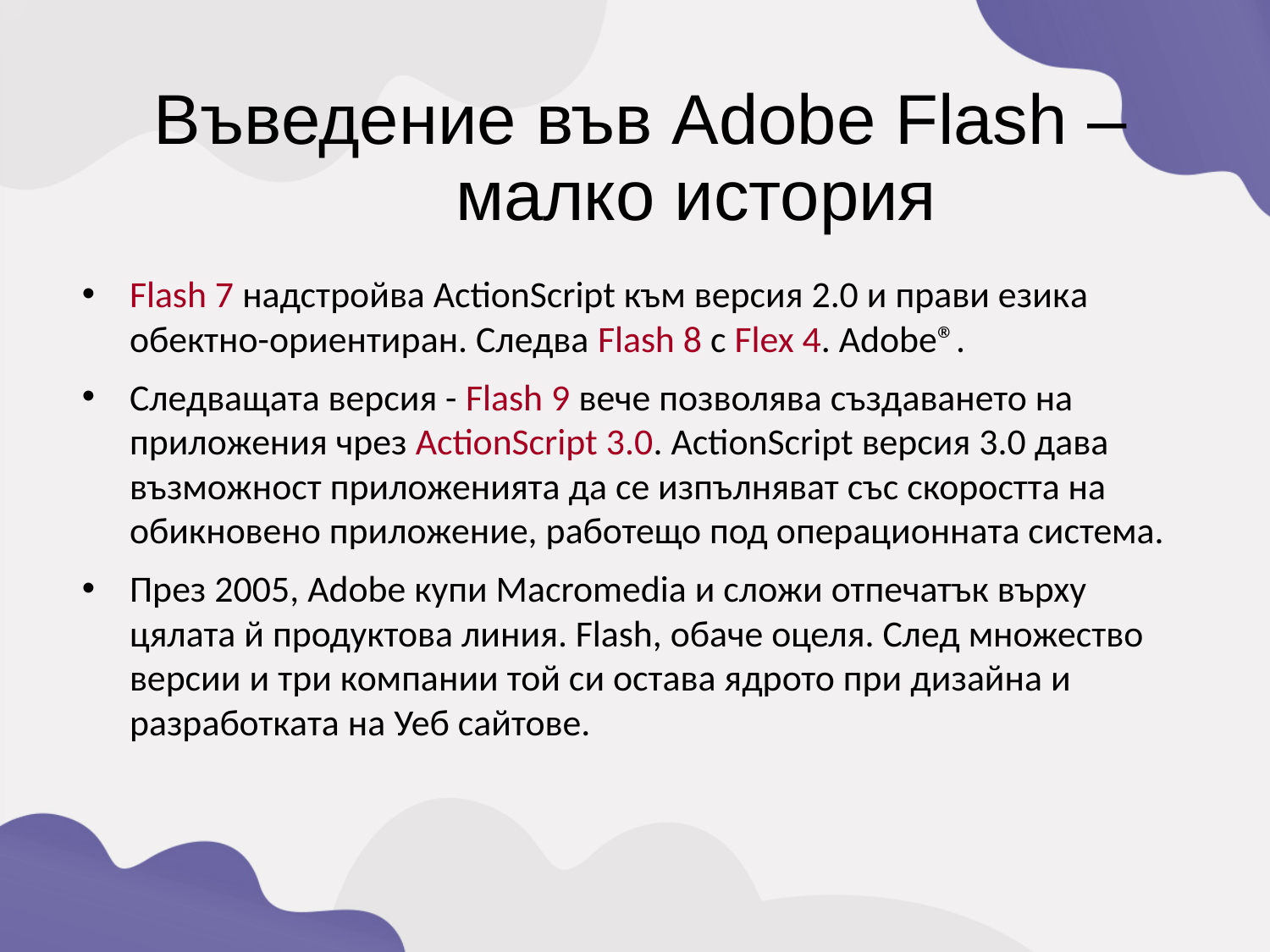

Въведение във Adobe Flash – малко история

Flash 7 надстройва ActionScript към версия 2.0 и прави езикa обектно-ориентиран. Следва Flash 8 с Flex 4. Adobe®.
Следващата версия - Flash 9 вече позволява създаването на приложения чрез ActionScript 3.0. ActionScript версия 3.0 дава възможност приложенията да се изпълняват със скоростта на обикновено приложение, работещо под операционната система.
През 2005, Adobe купи Macromedia и сложи отпечатък върху цялата й продуктова линия. Flash, обаче оцеля. След множество версии и три компании той си остава ядрото при дизайна и разработката на Уеб сайтове.